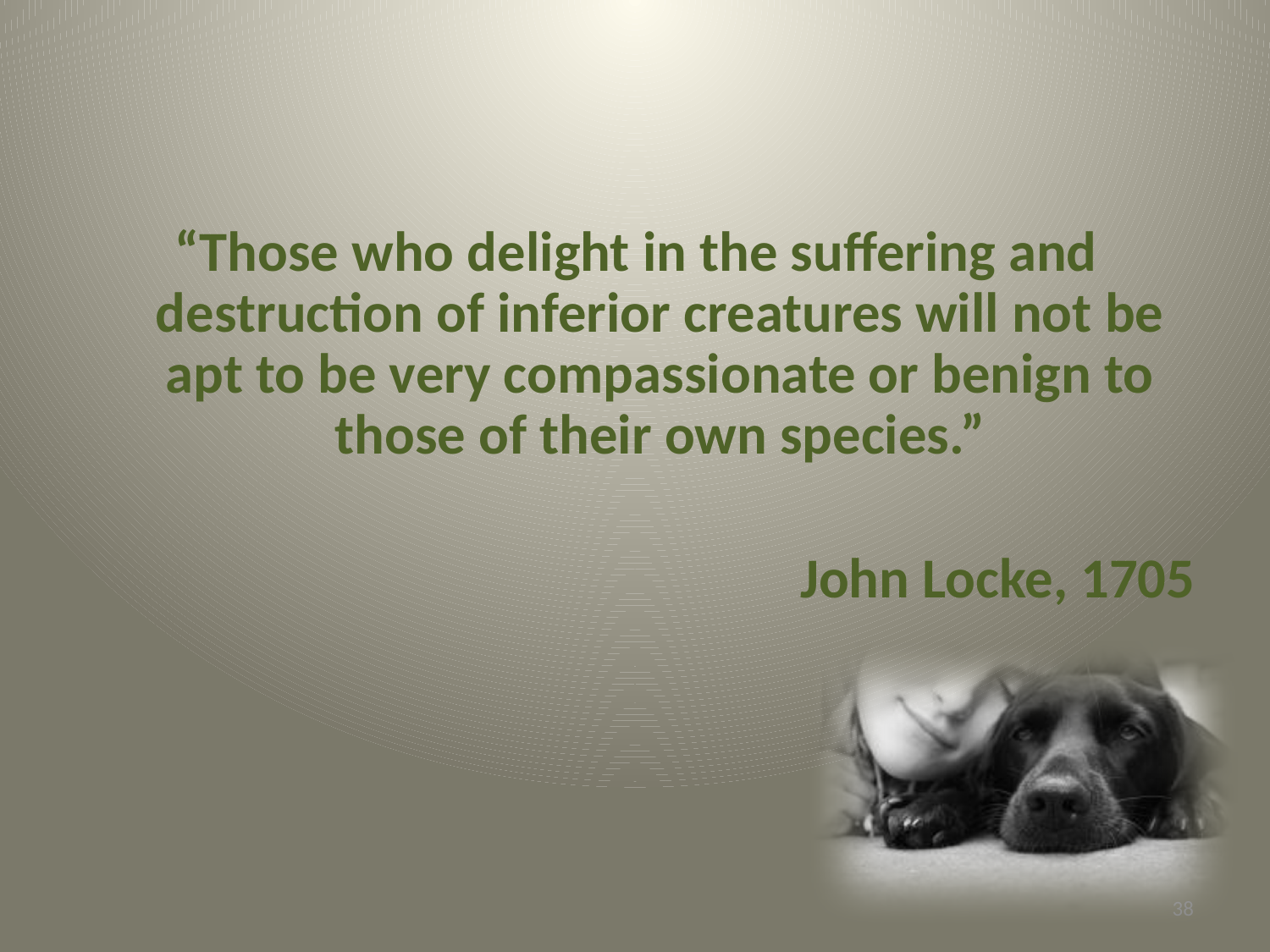

“Those who delight in the suffering and destruction of inferior creatures will not be apt to be very compassionate or benign to those of their own species.”

John Locke, 1705

38